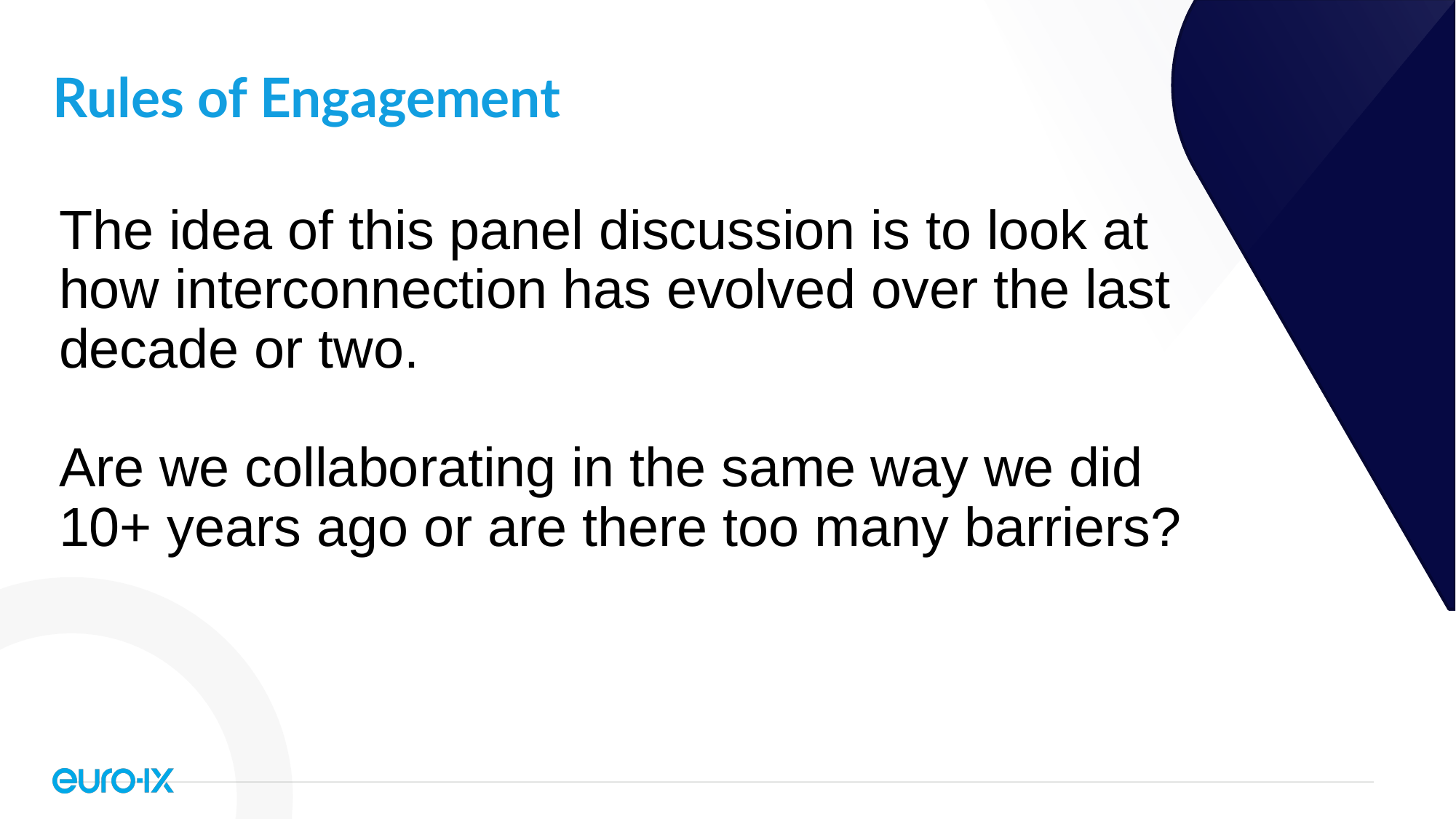

# Rules of Engagement
The idea of this panel discussion is to look at how interconnection has evolved over the last decade or two.

Are we collaborating in the same way we did 10+ years ago or are there too many barriers?